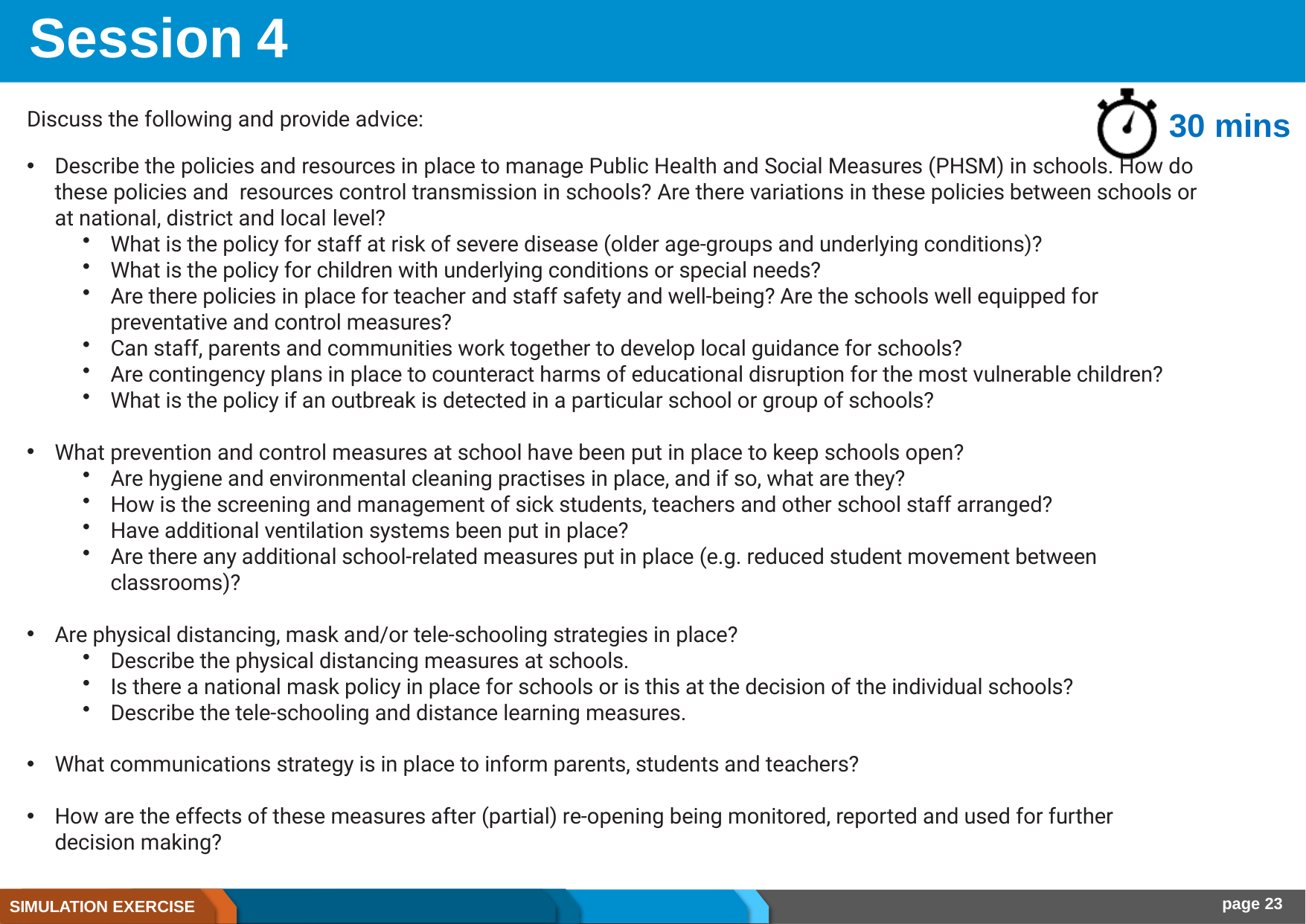

#
Session 4

Discuss the following and provide advice:

Describe the policies and resources in place to manage Public Health and Social Measures (PHSM) in schools. How do these policies and  resources control transmission in schools? Are there variations in these policies between schools or at national, district and local level?
What is the policy for staff at risk of severe disease (older age-groups and underlying conditions)?
What is the policy for children with underlying conditions or special needs?
Are there policies in place for teacher and staff safety and well-being? Are the schools well equipped for preventative and control measures?
Can staff, parents and communities work together to develop local guidance for schools?
Are contingency plans in place to counteract harms of educational disruption for the most vulnerable children?
What is the policy if an outbreak is detected in a particular school or group of schools?

What prevention and control measures at school have been put in place to keep schools open?
Are hygiene and environmental cleaning practises in place, and if so, what are they?
How is the screening and management of sick students, teachers and other school staff arranged?
Have additional ventilation systems been put in place?
Are there any additional school-related measures put in place (e.g. reduced student movement between classrooms)?

Are physical distancing, mask and/or tele-schooling strategies in place?
Describe the physical distancing measures at schools.
Is there a national mask policy in place for schools or is this at the decision of the individual schools?
Describe the tele-schooling and distance learning measures.

What communications strategy is in place to inform parents, students and teachers?

How are the effects of these measures after (partial) re-opening being monitored, reported and used for further decision making?

30 mins
COVID-19
20 October 2020
page 23
SIMULATION EXERCISE